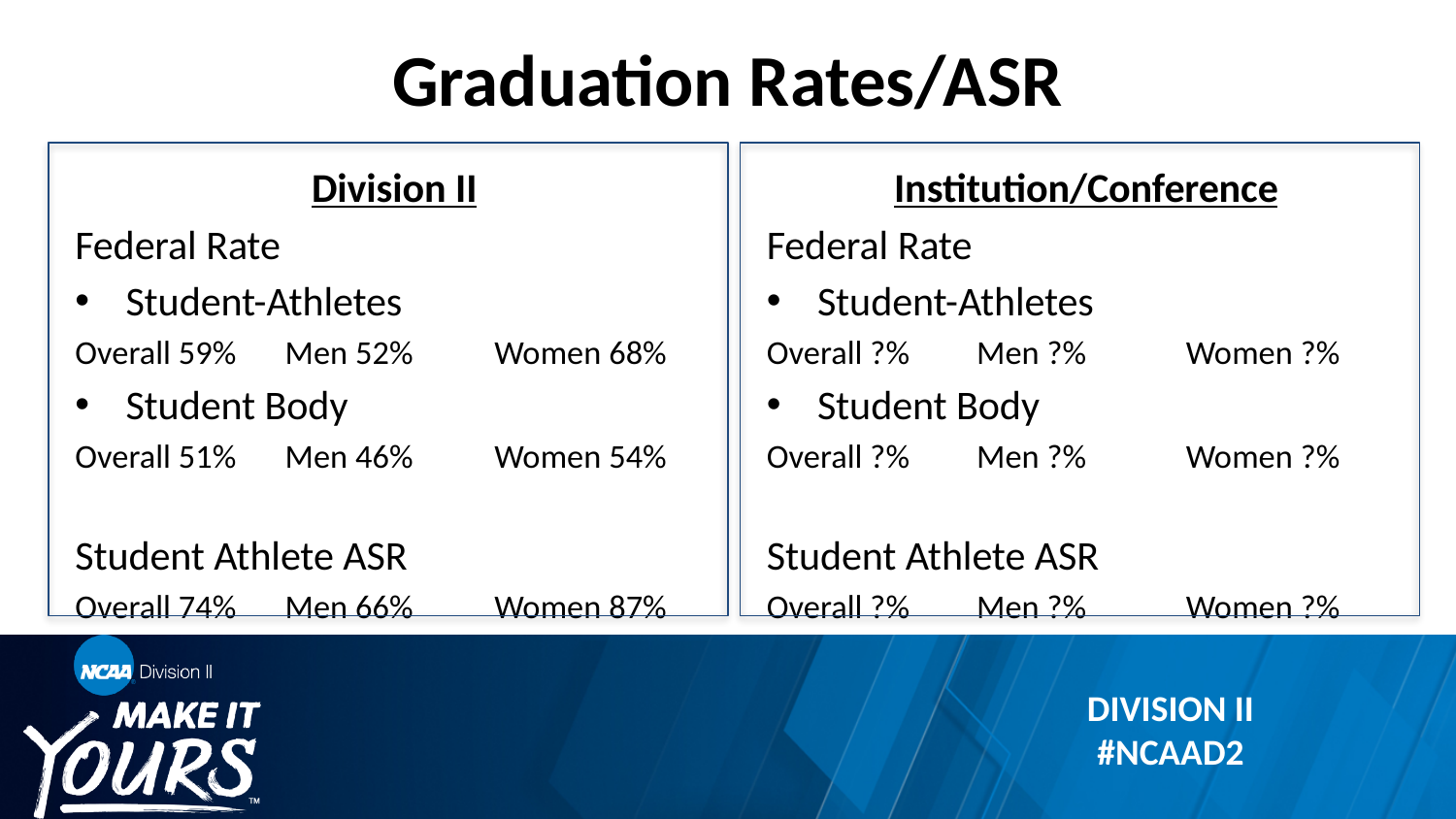

# Graduation Rates/ASR

Division II
Federal Rate
Student-Athletes
Overall 59%	Men 52%	Women 68%
Student Body
Overall 51%	Men 46%	Women 54%

Student Athlete ASR
Overall 74%	Men 66%	Women 87%
Institution/Conference
Federal Rate
Student-Athletes
Overall ?%	Men ?%	Women ?%
Student Body
Overall ?%	Men ?%	Women ?%

Student Athlete ASR
Overall ?%	Men ?%	Women ?%